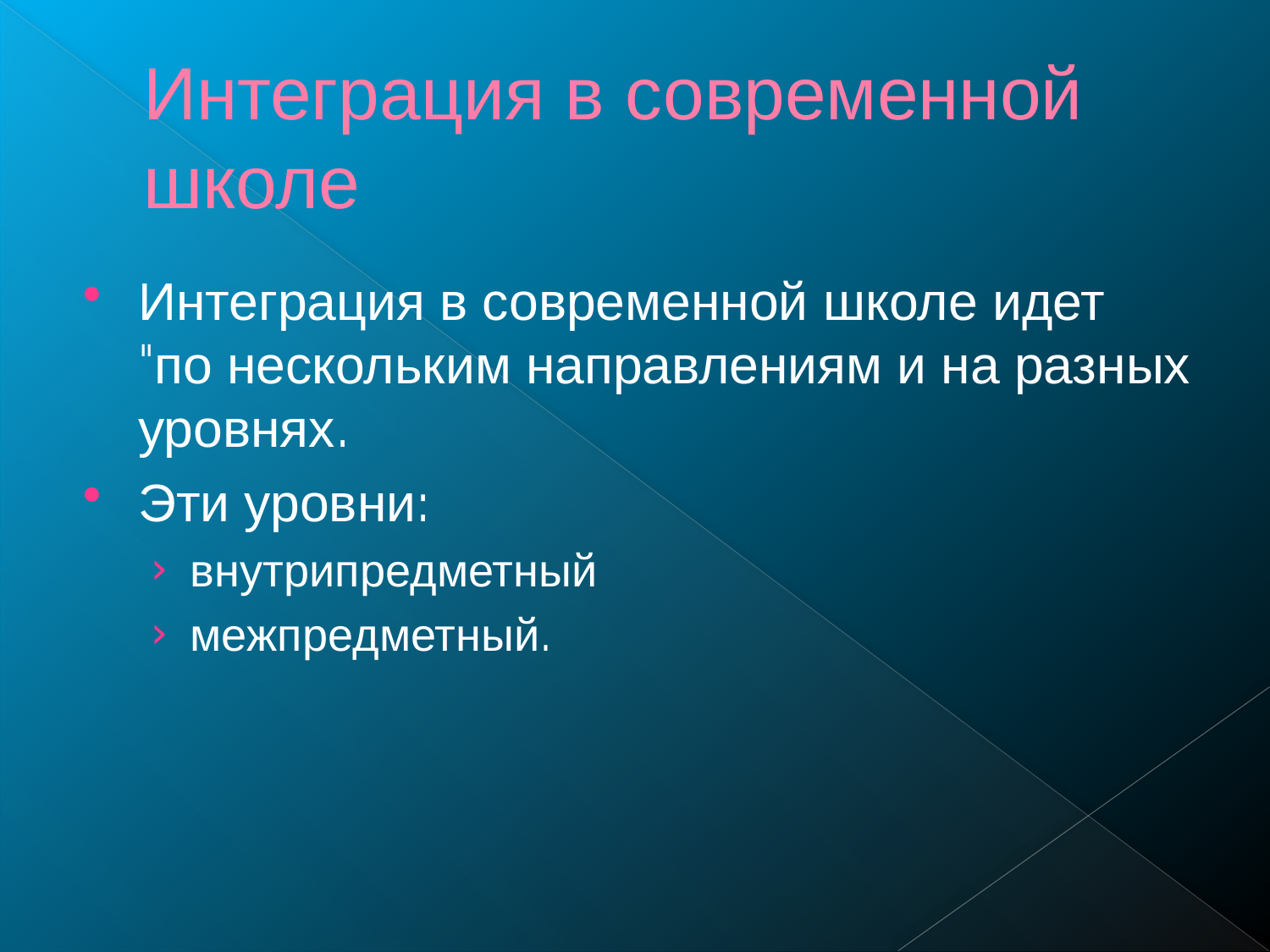

# Интеграция в современной школе
Интеграция в современной школе идет "по нескольким направлениям и на разных уровнях.
Эти уровни:
внутрипредметный
межпредметный.